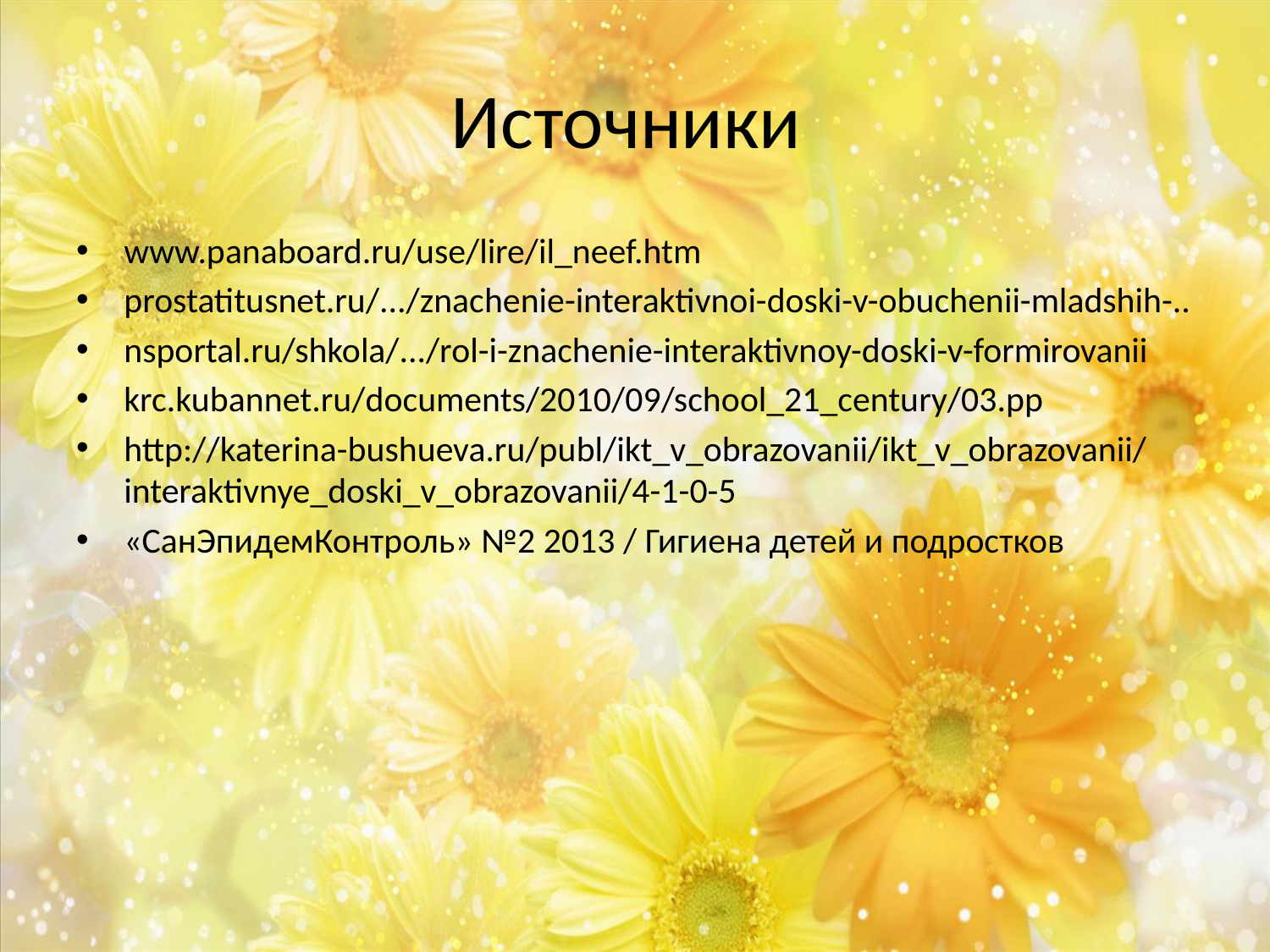

# Источники
www.panaboard.ru/use/lire/il_neef.htm‎
prostatitusnet.ru/.../znachenie-interaktivnoi-doski-v-obuchenii-mladshih-..
nsportal.ru/shkola/.../rol-i-znachenie-interaktivnoy-doski-v-formirovanii
krc.kubannet.ru/documents/2010/09/school_21_century/03.pp
http://katerina-bushueva.ru/publ/ikt_v_obrazovanii/ikt_v_obrazovanii/interaktivnye_doski_v_obrazovanii/4-1-0-5
«СанЭпидемКонтроль» №2 2013 / Гигиена детей и подростков